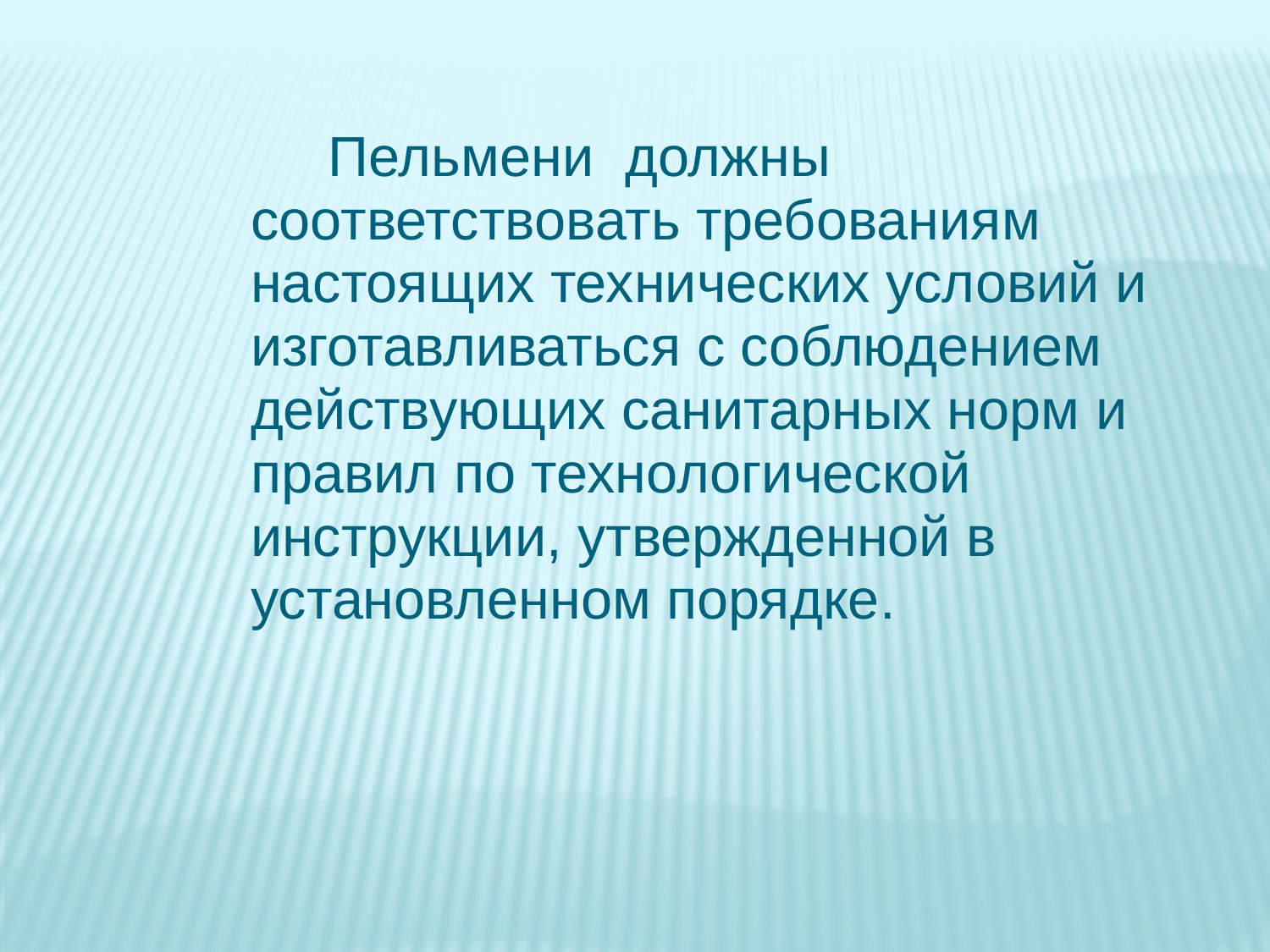

Пельмени  должны соответствовать требованиям настоящих технических условий и изготавливаться с соблюдением действующих санитарных норм и правил по технологической инструкции, утвержденной в установленном порядке.